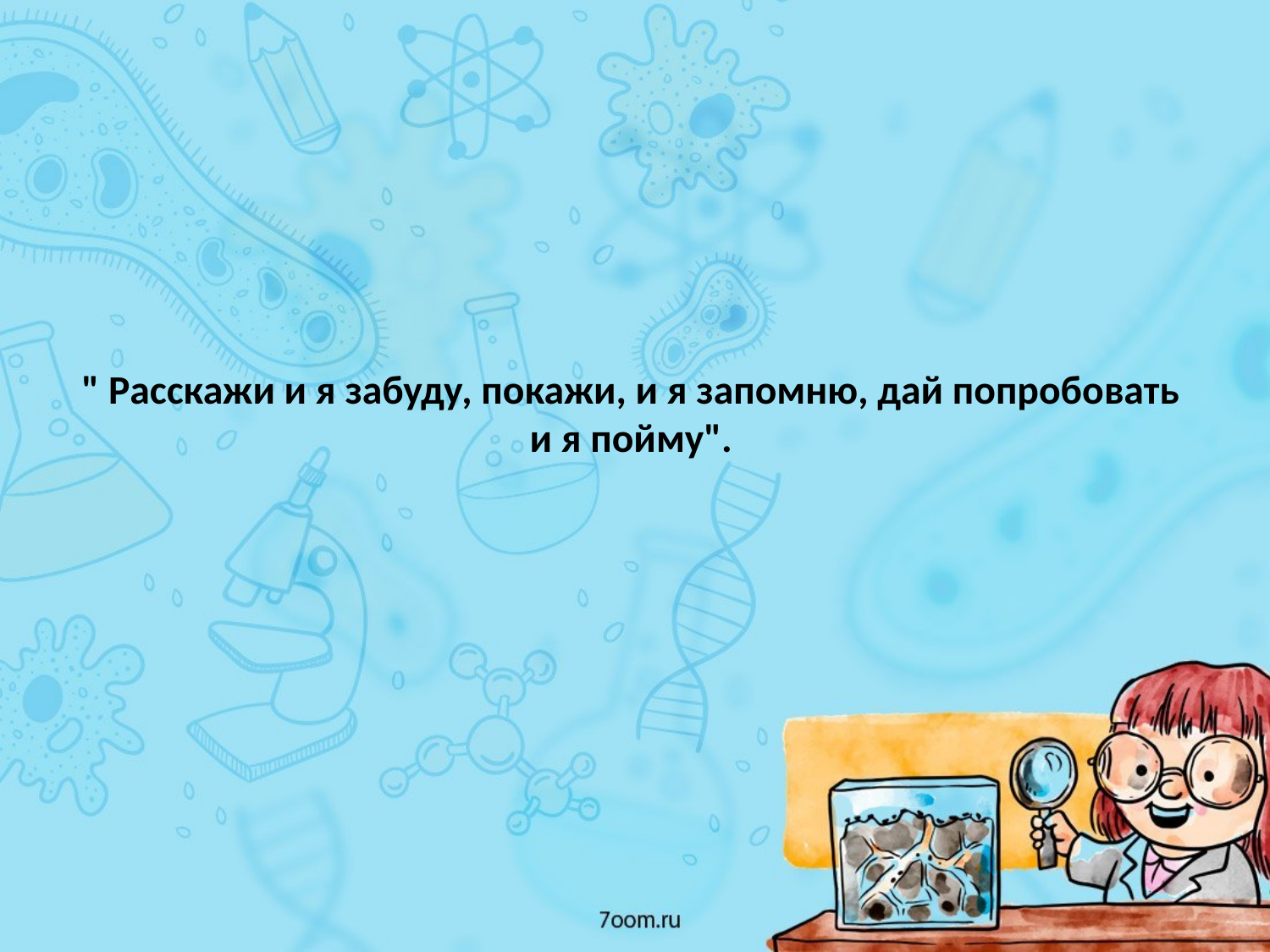

# " Расскажи и я забуду, покажи, и я запомню, дай попробовать и я пойму".